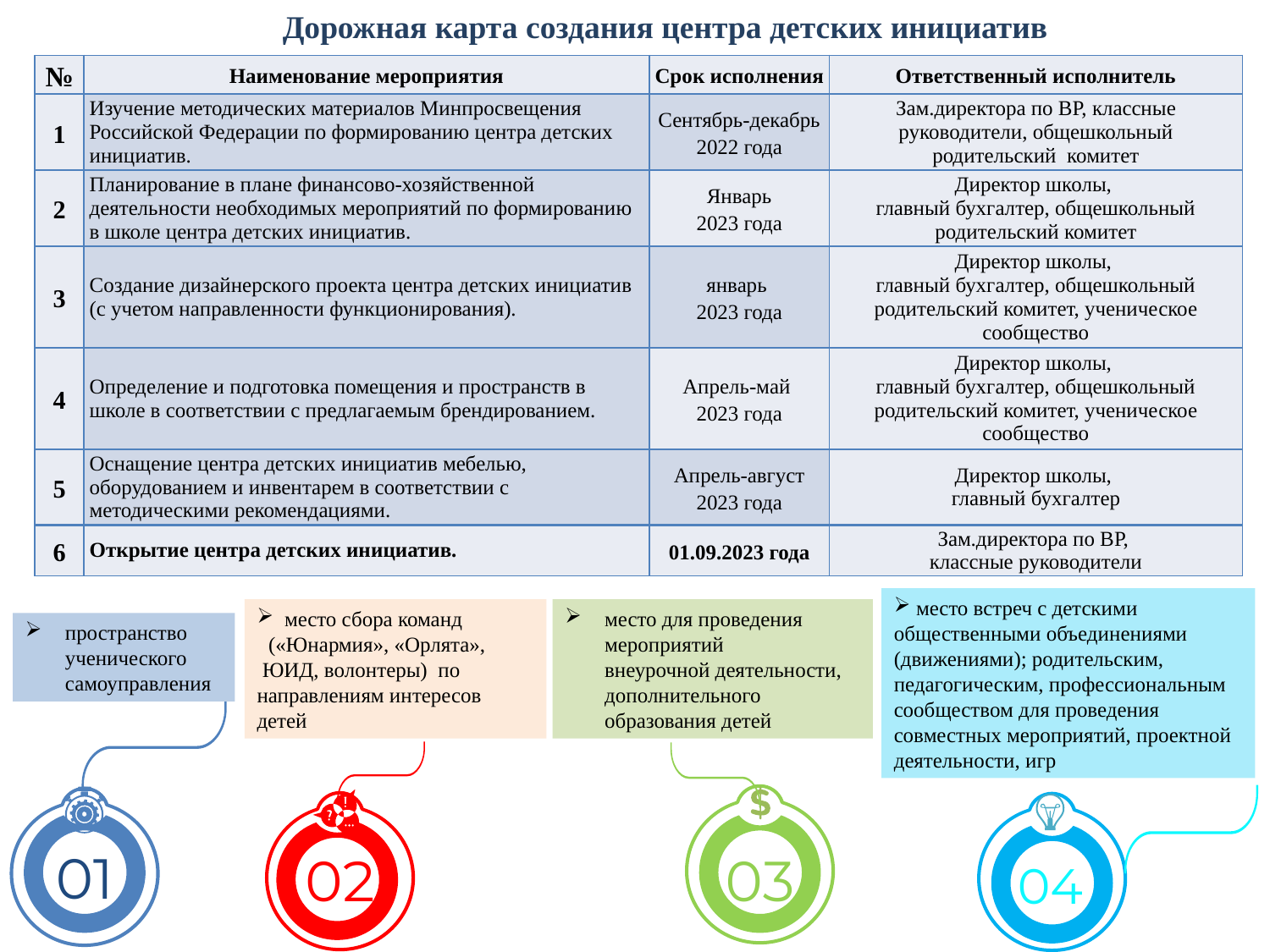

Дорожная карта создания центра детских инициатив
| № | Наименование мероприятия | Срок исполнения | Ответственный исполнитель |
| --- | --- | --- | --- |
| 1 | Изучение методических материалов Минпросвещения Российской Федерации по формированию центра детских инициатив. | Сентябрь-декабрь 2022 года | Зам.директора по ВР, классные руководители, общешкольный родительский комитет |
| 2 | Планирование в плане финансово-хозяйственной деятельности необходимых мероприятий по формированию в школе центра детских инициатив. | Январь 2023 года | Директор школы, главный бухгалтер, общешкольный родительский комитет |
| 3 | Создание дизайнерского проекта центра детских инициатив (с учетом направленности функционирования). | январь 2023 года | Директор школы, главный бухгалтер, общешкольный родительский комитет, ученическое сообщество |
| 4 | Определение и подготовка помещения и пространств в школе в соответствии с предлагаемым брендированием. | Апрель-май 2023 года | Директор школы, главный бухгалтер, общешкольный родительский комитет, ученическое сообщество |
| 5 | Оснащение центра детских инициатив мебелью, оборудованием и инвентарем в соответствии с методическими рекомендациями. | Апрель-август 2023 года | Директор школы, главный бухгалтер |
| 6 | Открытие центра детских инициатив. | 01.09.2023 года | Зам.директора по ВР, классные руководители |
 место встреч с детскими общественными объединениями (движениями); родительским, педагогическим, профессиональным сообществом для проведения совместных мероприятий, проектной деятельности, игр
место для проведения мероприятий  внеурочной деятельности, дополнительного образования детей
  место сбора команд («Юнармия», «Орлята»,
 ЮИД, волонтеры)  по направлениям интересов детей
пространство ученического самоуправления

01
03
02
04